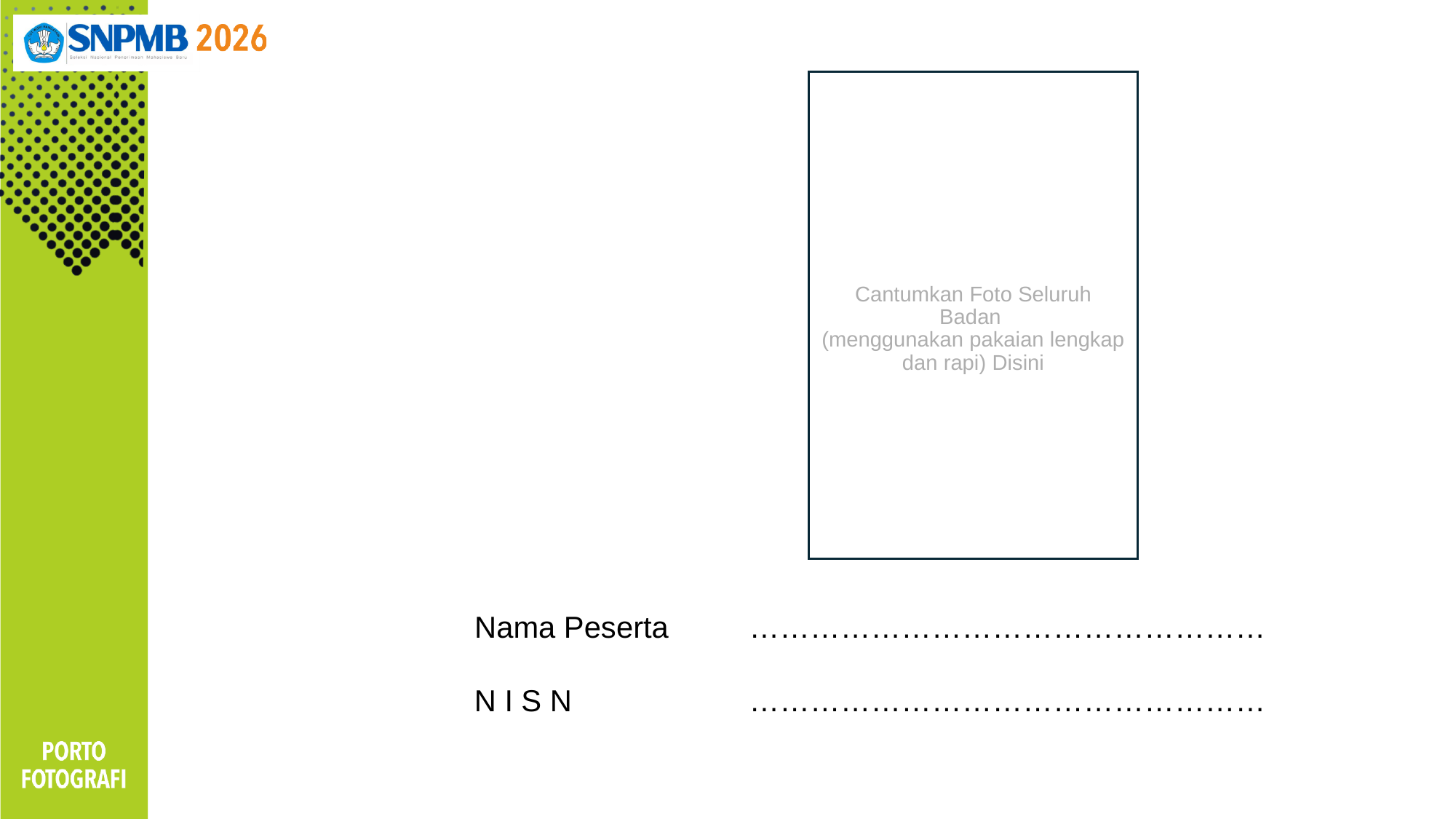

# Cantumkan Foto Seluruh Badan
(menggunakan pakaian lengkap dan rapi) Disini

Nama Peserta
……………………………………………
……………………………………………
N I S N